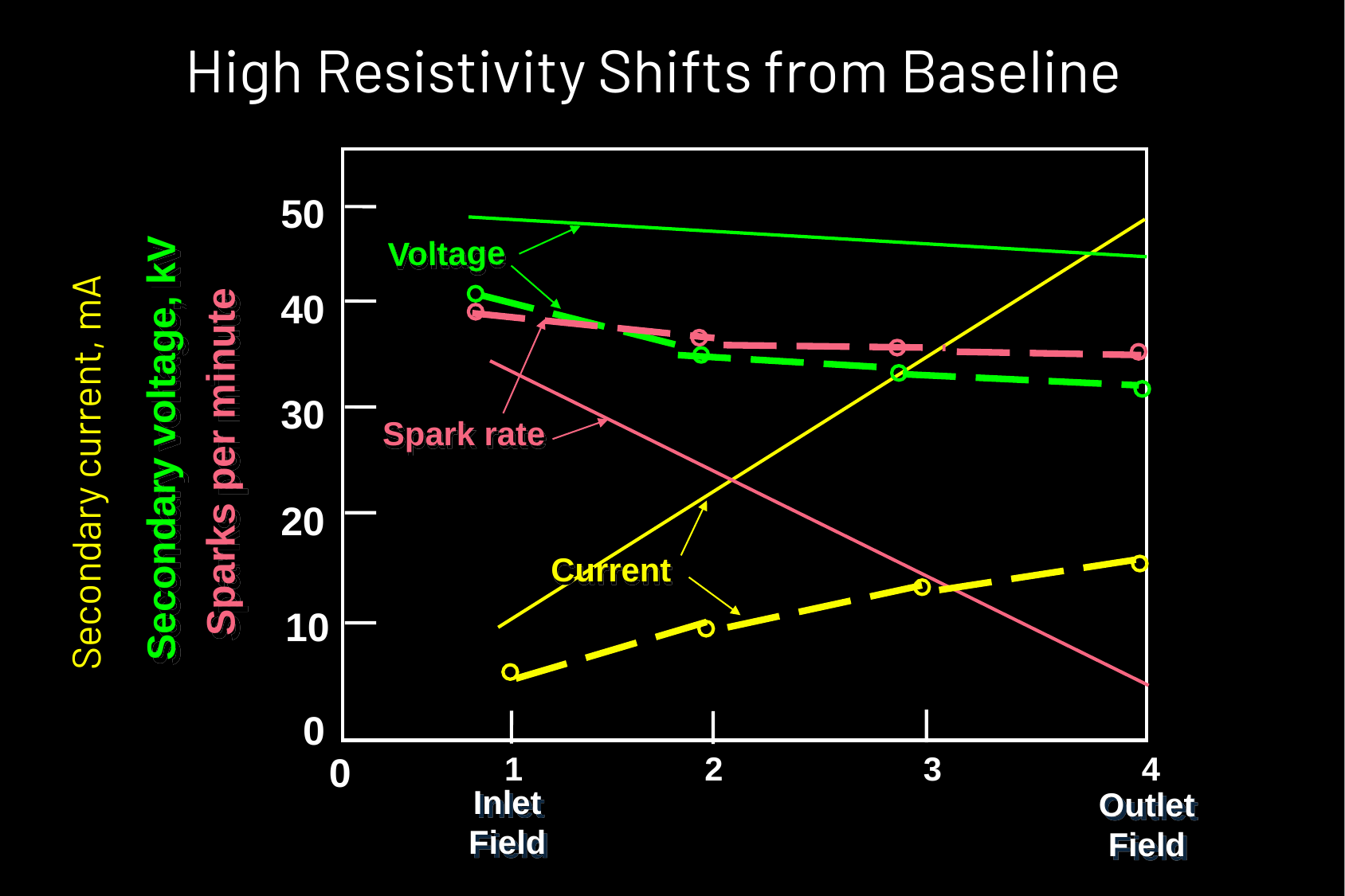

# High Resistivity Shifts from Baseline

0
1
2
3
Inlet Field
Outlet Field
50

40

30

20
10

0

Voltage

Sparks per minute

Secondary current, mA

Secondary voltage, kV
Spark rate

Current

4